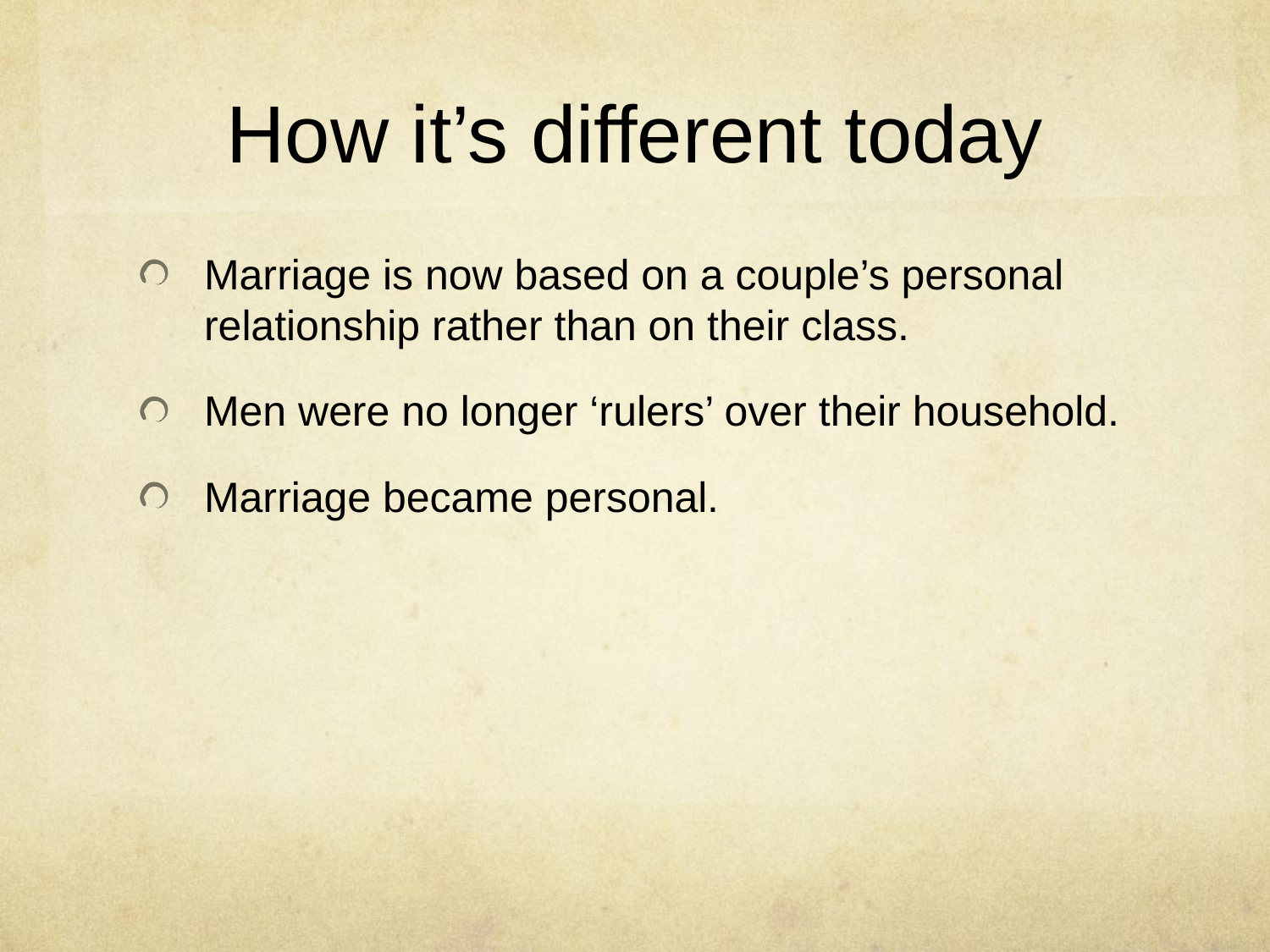

# How it’s different today
Marriage is now based on a couple’s personal relationship rather than on their class.
Men were no longer ‘rulers’ over their household.
Marriage became personal.